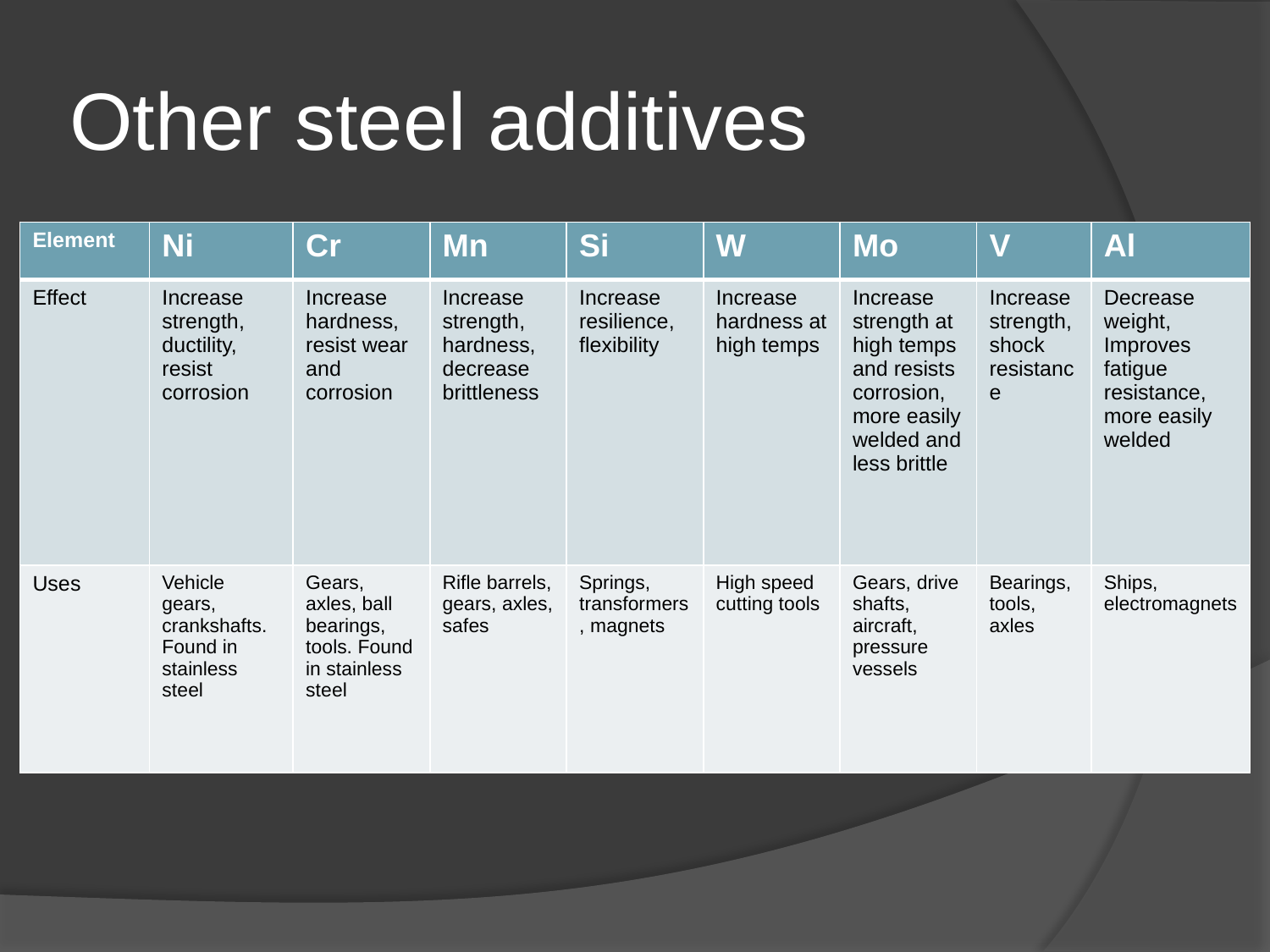

# Other steel additives
| Element | Ni | Cr | Mn | Si | W | Mo | V | Al |
| --- | --- | --- | --- | --- | --- | --- | --- | --- |
| Effect | Increase strength, ductility, resist corrosion | Increase hardness, resist wear and corrosion | Increase strength, hardness, decrease brittleness | Increase resilience, flexibility | Increase hardness at high temps | Increase strength at high temps and resists corrosion, more easily welded and less brittle | Increase strength, shock resistance | Decrease weight, Improves fatigue resistance, more easily welded |
| Uses | Vehicle gears, crankshafts. Found in stainless steel | Gears, axles, ball bearings, tools. Found in stainless steel | Rifle barrels, gears, axles, safes | Springs, transformers, magnets | High speed cutting tools | Gears, drive shafts, aircraft, pressure vessels | Bearings, tools, axles | Ships, electromagnets |